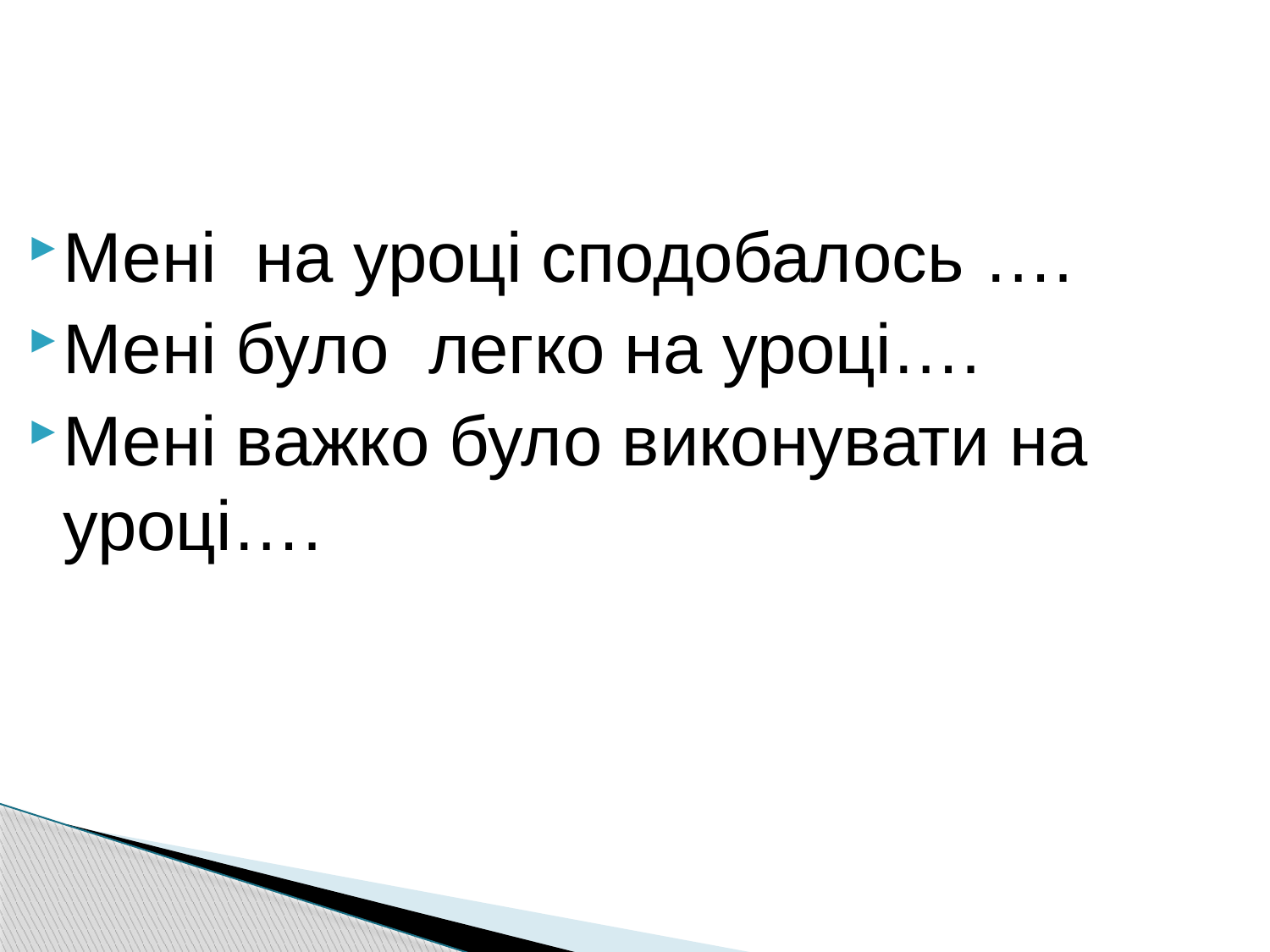

#
Мені  на уроці сподобалось ….
Мені було  легко на уроці….
Мені важко було виконувати на уроці….